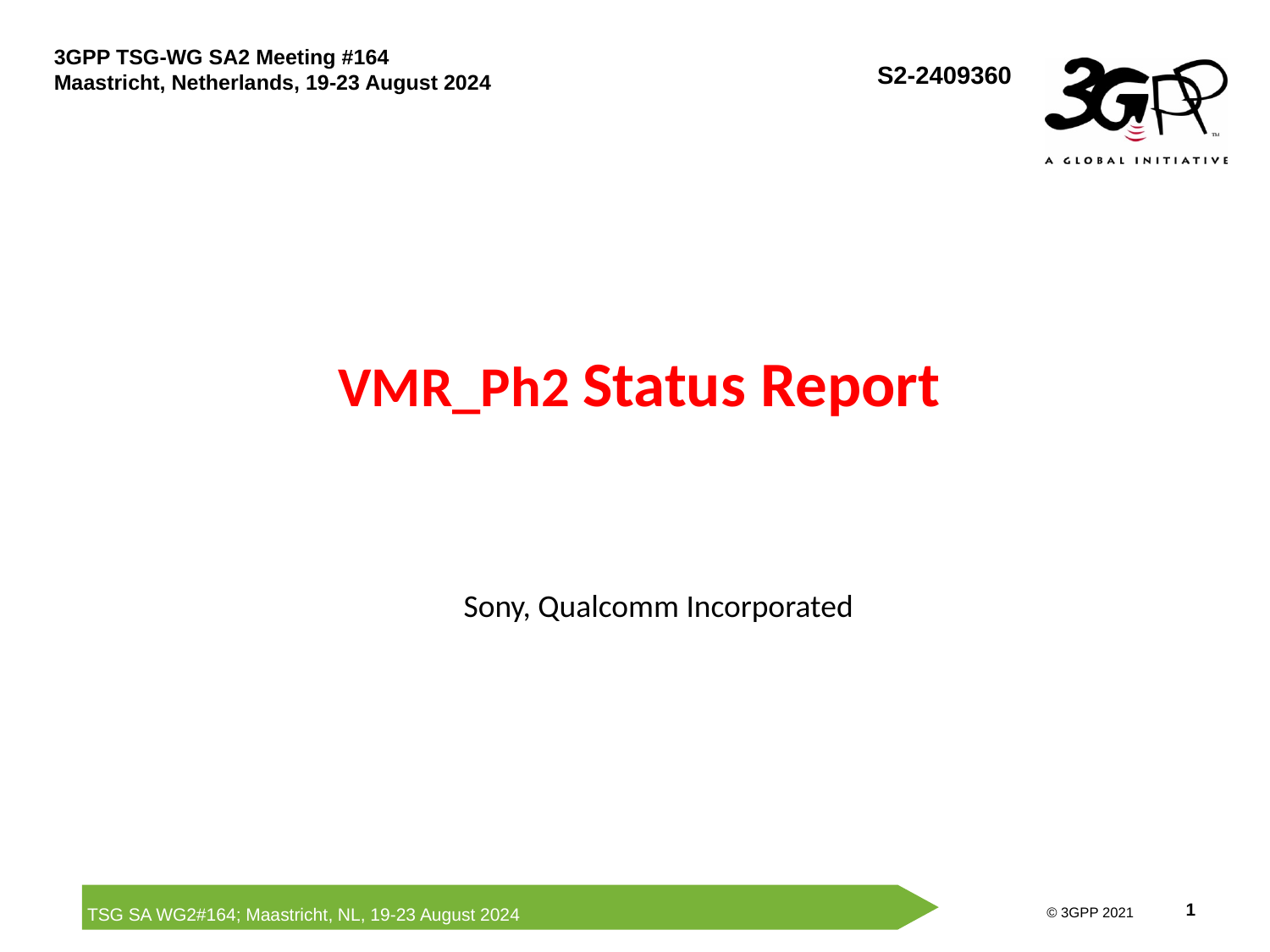

S2-2409360
# VMR_Ph2 Status Report
Sony, Qualcomm Incorporated